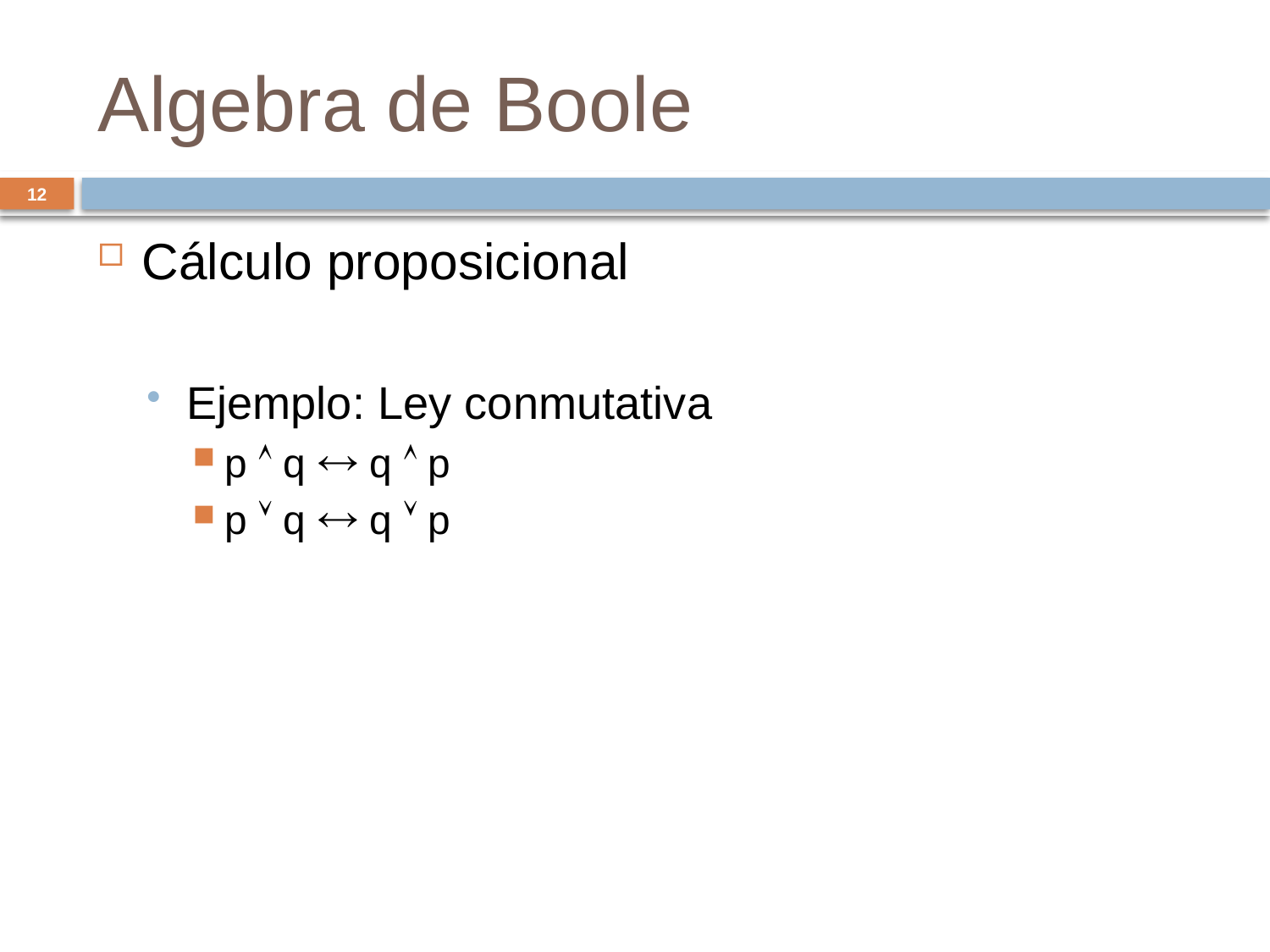

# Algebra de Boole
12
Cálculo proposicional

Ejemplo: Ley conmutativa
p ∧ q ↔ q ∧ p
p ∨ q ↔ q ∨ p